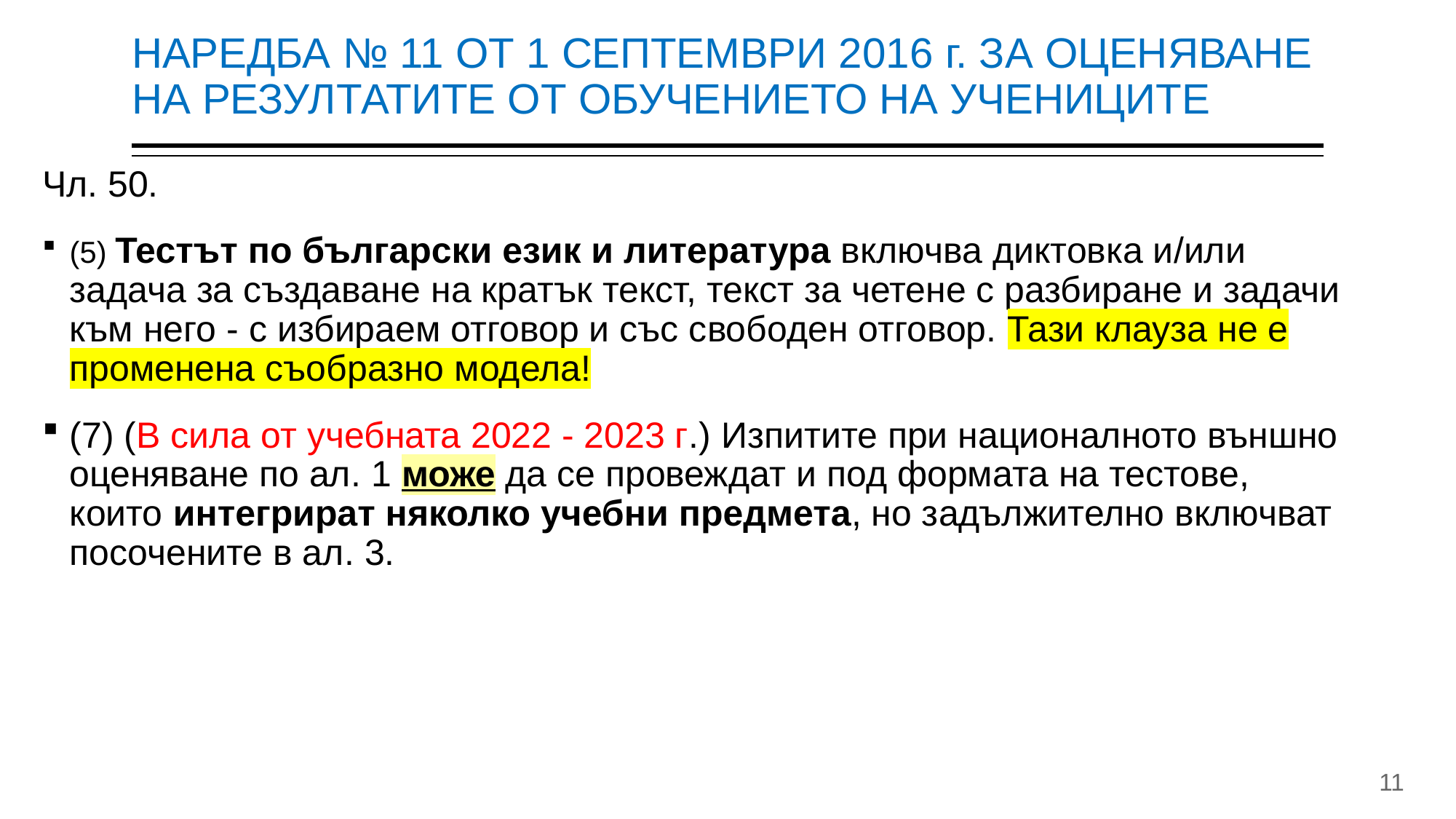

# НАРЕДБА № 11 ОТ 1 СЕПТЕМВРИ 2016 г. ЗА ОЦЕНЯВАНЕ НА РЕЗУЛТАТИТЕ ОТ ОБУЧЕНИЕТО НА УЧЕНИЦИТЕ
Чл. 50.
(5) Тестът по български език и литература включва диктовка и/или задача за създаване на кратък текст, текст за четене с разбиране и задачи към него - с избираем отговор и със свободен отговор. Тази клауза не е променена съобразно модела!
(7) (В сила от учебната 2022 - 2023 г.) Изпитите при националното външно оценяване по ал. 1 може да се провеждат и под формата на тестове, които интегрират няколко учебни предмета, но задължително включват посочените в ал. 3.
11